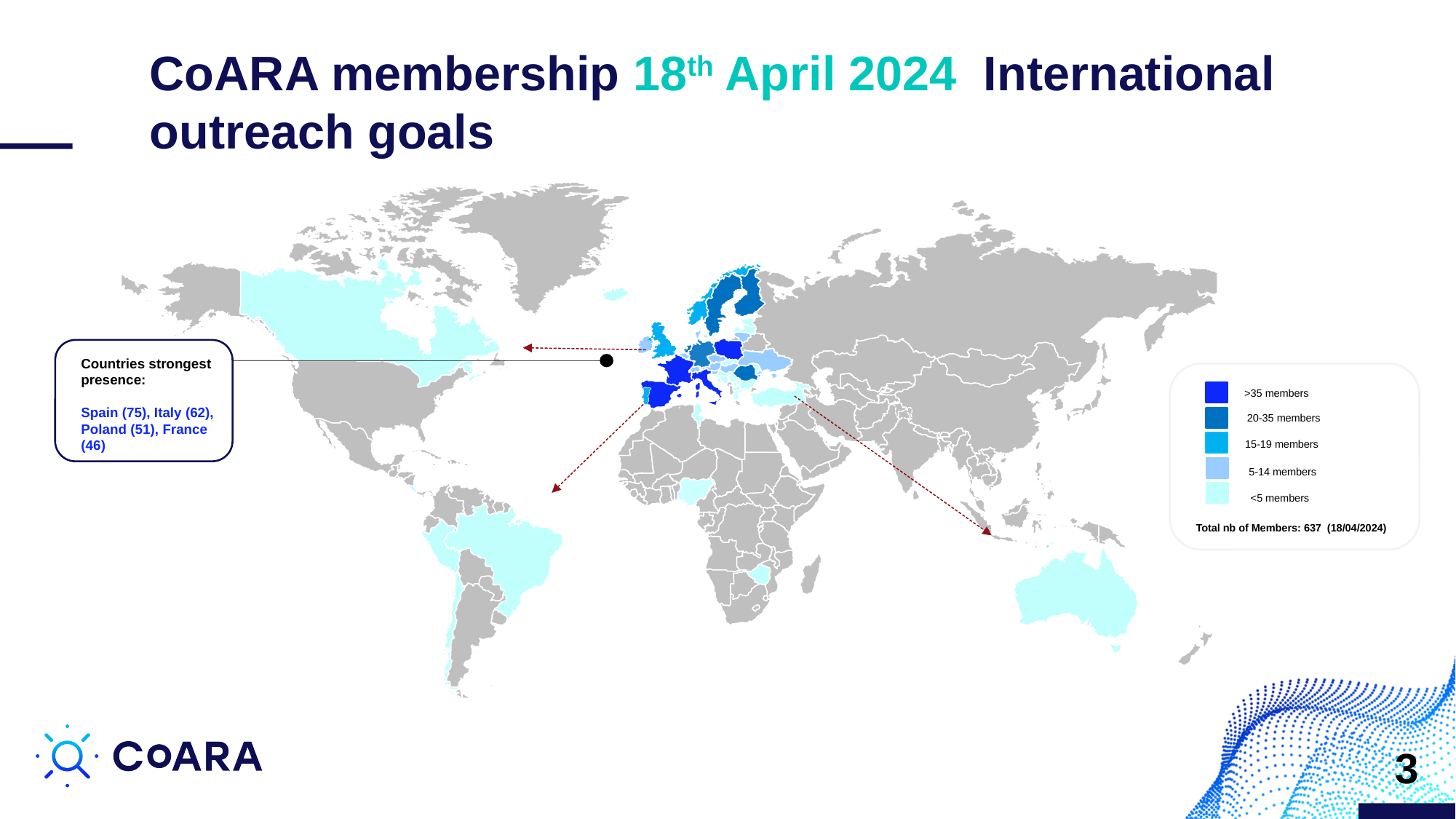

# CoARA membership 18th April 2024  International outreach goals

Countries strongest presence:

Spain (75), Italy (62), Poland (51), France (46)

>35 members

20-35 members

15-19 members

5-14 members

<5 members
Total nb of Members: 637  (18/04/2024)
3